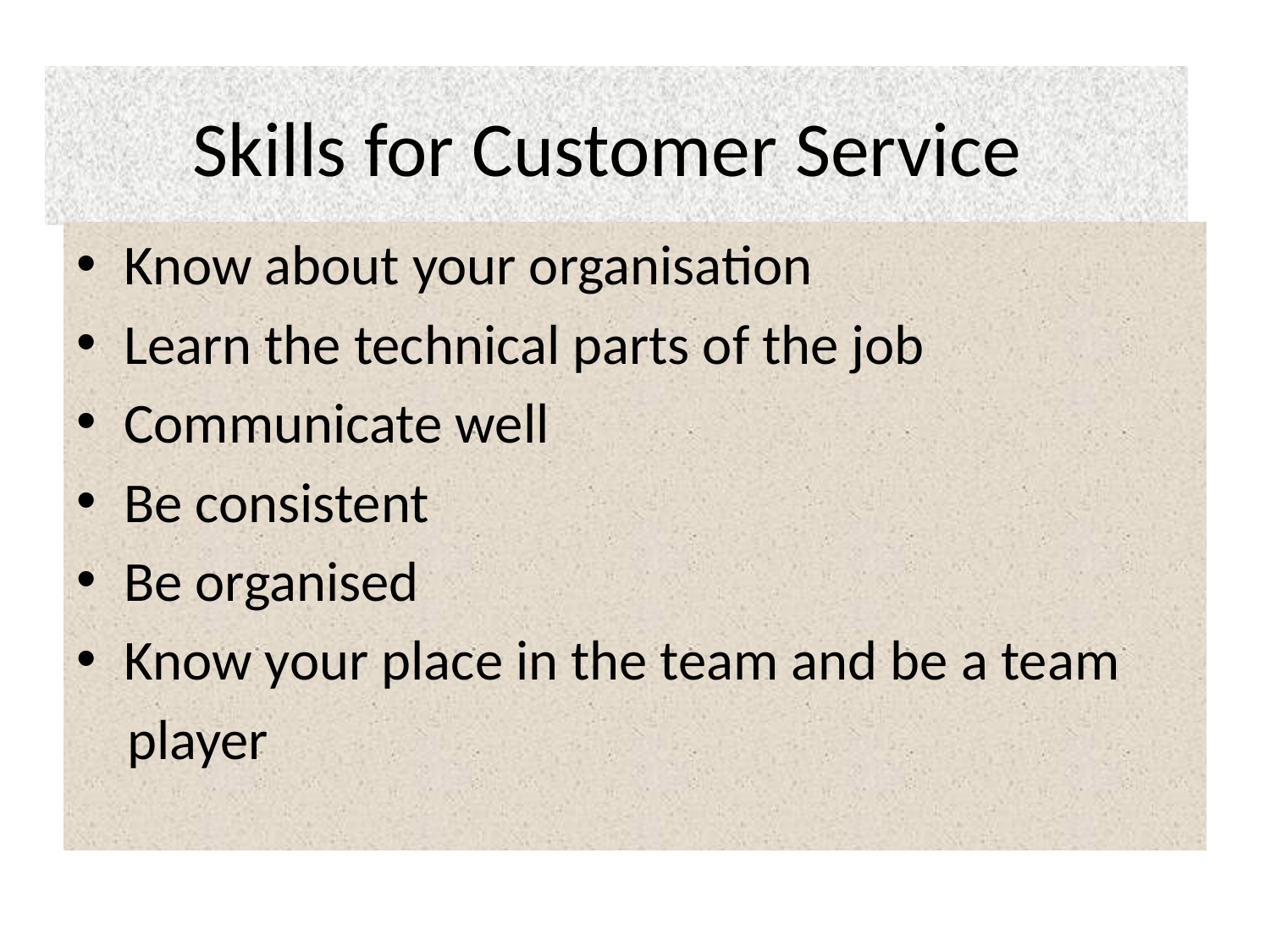

# Skills for Customer Service
Know about your organisation
Learn the technical parts of the job
Communicate well
Be consistent
Be organised
Know your place in the team and be a team
    player